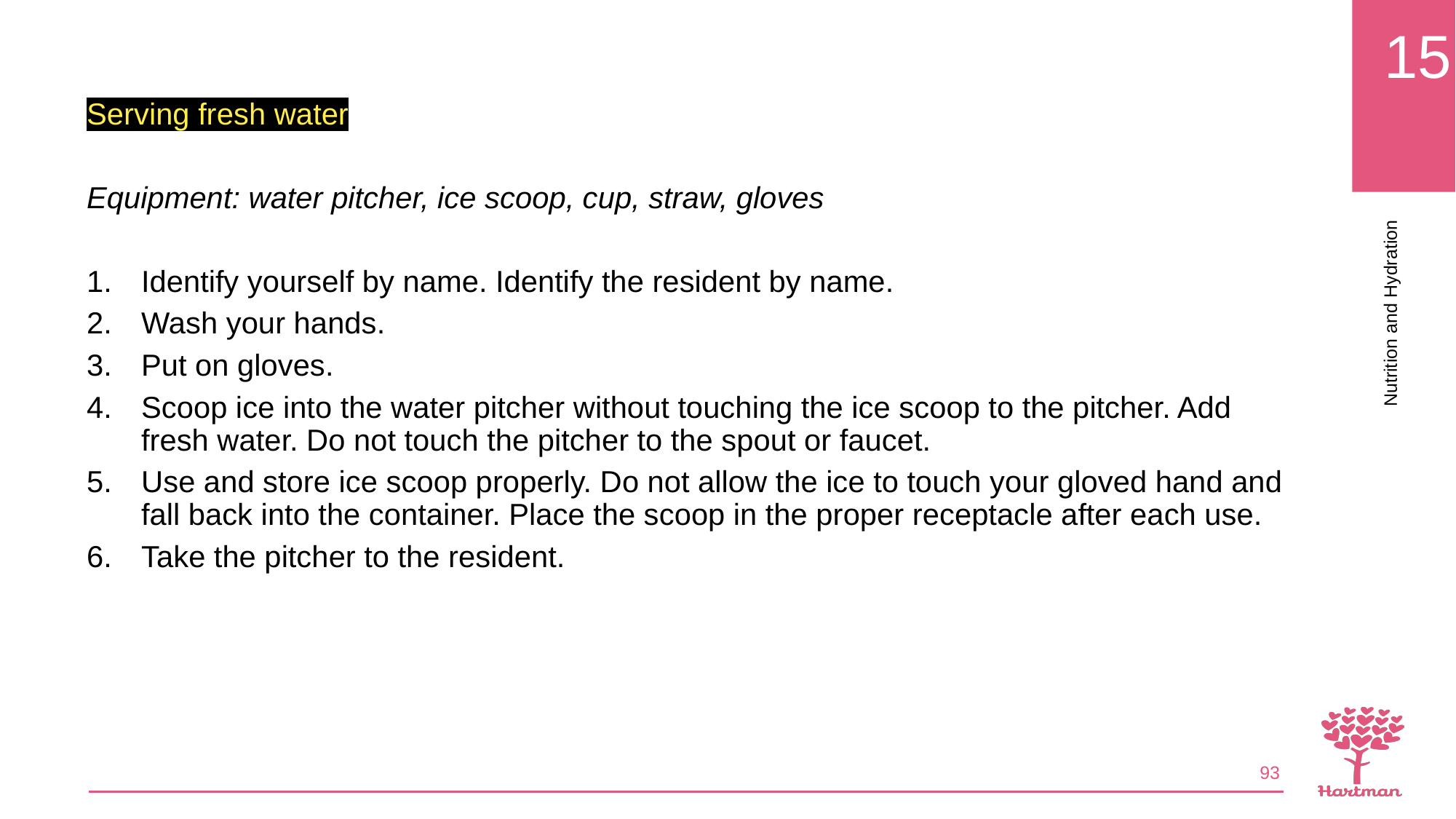

Serving fresh water

Equipment: water pitcher, ice scoop, cup, straw, gloves

Identify yourself by name. Identify the resident by name.
Wash your hands.
Put on gloves.
Scoop ice into the water pitcher without touching the ice scoop to the pitcher. Add fresh water. Do not touch the pitcher to the spout or faucet.
Use and store ice scoop properly. Do not allow the ice to touch your gloved hand and fall back into the container. Place the scoop in the proper receptacle after each use.
Take the pitcher to the resident.

93